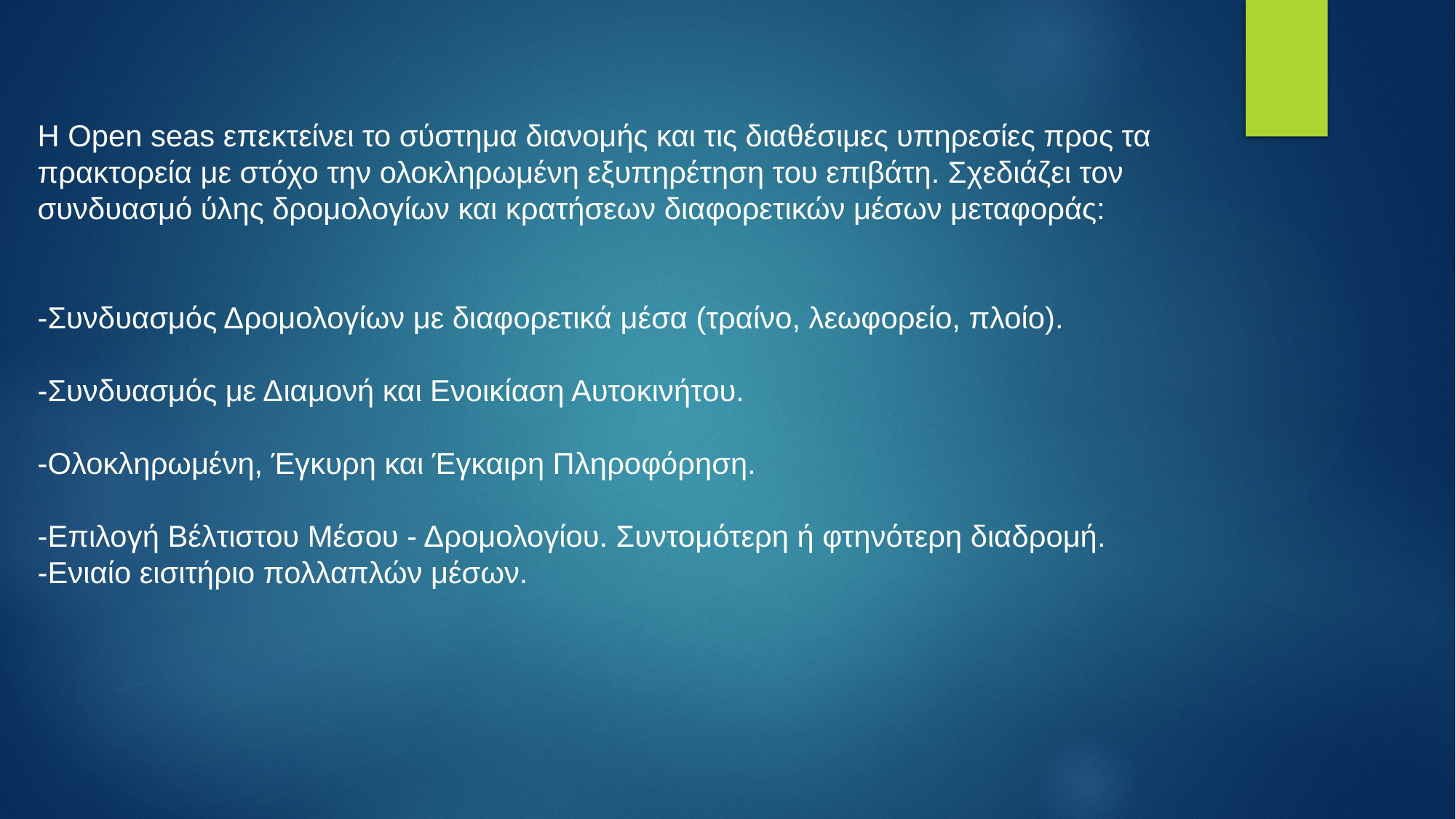

Η Open seas επεκτείνει το σύστημα διανομής και τις διαθέσιμες υπηρεσίες προς τα πρακτορεία με στόχο την ολοκληρωμένη εξυπηρέτηση του επιβάτη. Σχεδιάζει τον συνδυασμό ύλης δρομολογίων και κρατήσεων διαφορετικών μέσων μεταφοράς:

-Συνδυασμός Δρομολογίων με διαφορετικά μέσα (τραίνο, λεωφορείο, πλοίο).

-Συνδυασμός με Διαμονή και Ενοικίαση Αυτοκινήτου.

-Ολοκληρωμένη, Έγκυρη και Έγκαιρη Πληροφόρηση.

-Επιλογή Βέλτιστου Μέσου - Δρομολογίου. Συντομότερη ή φτηνότερη διαδρομή.
-Ενιαίο εισιτήριο πολλαπλών μέσων.